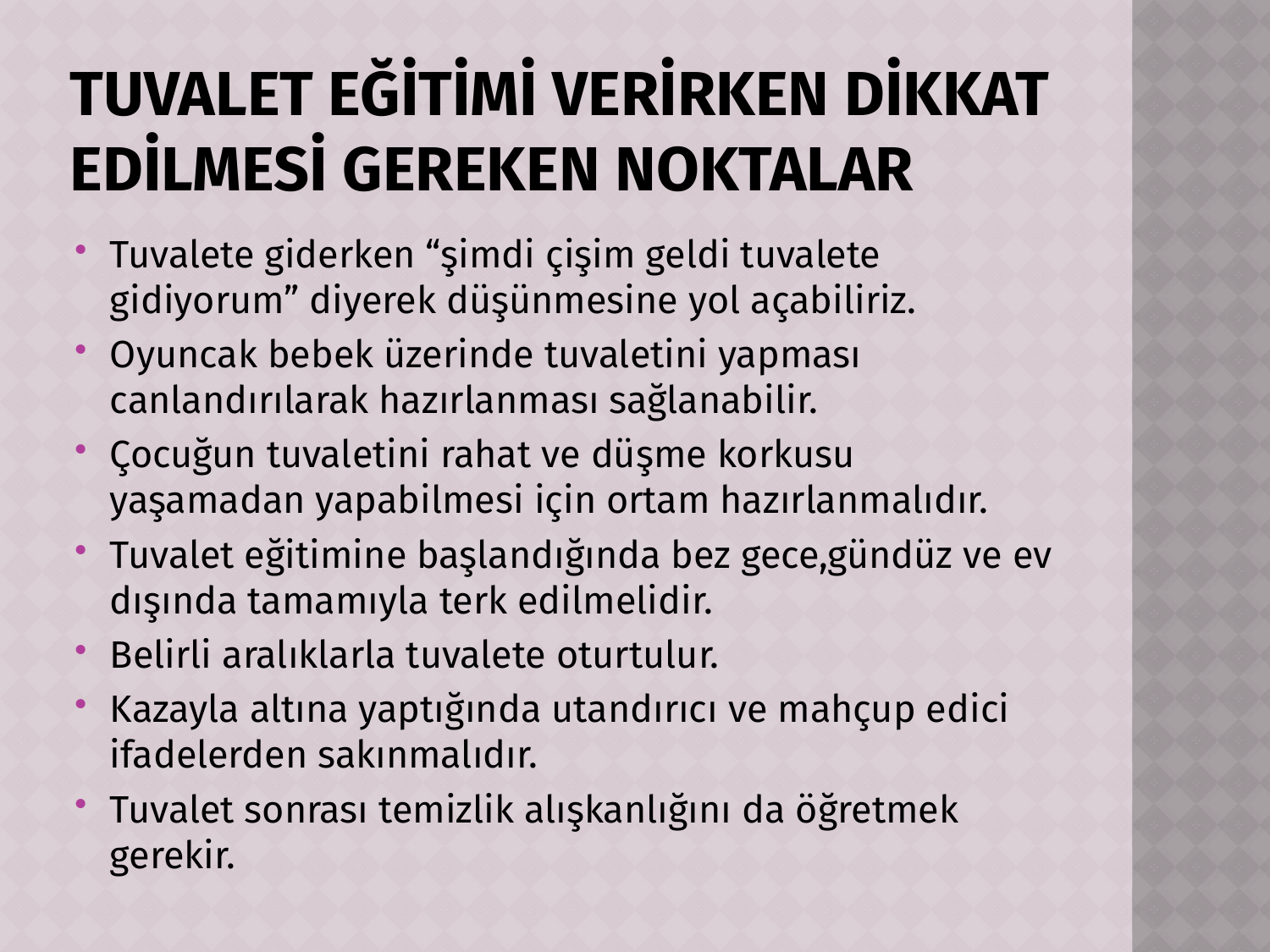

# Tuvalet eğitimi verirken dikkat edilmesi gereken noktalar
Tuvalete giderken “şimdi çişim geldi tuvalete gidiyorum” diyerek düşünmesine yol açabiliriz.
Oyuncak bebek üzerinde tuvaletini yapması canlandırılarak hazırlanması sağlanabilir.
Çocuğun tuvaletini rahat ve düşme korkusu yaşamadan yapabilmesi için ortam hazırlanmalıdır.
Tuvalet eğitimine başlandığında bez gece,gündüz ve ev dışında tamamıyla terk edilmelidir.
Belirli aralıklarla tuvalete oturtulur.
Kazayla altına yaptığında utandırıcı ve mahçup edici ifadelerden sakınmalıdır.
Tuvalet sonrası temizlik alışkanlığını da öğretmek gerekir.